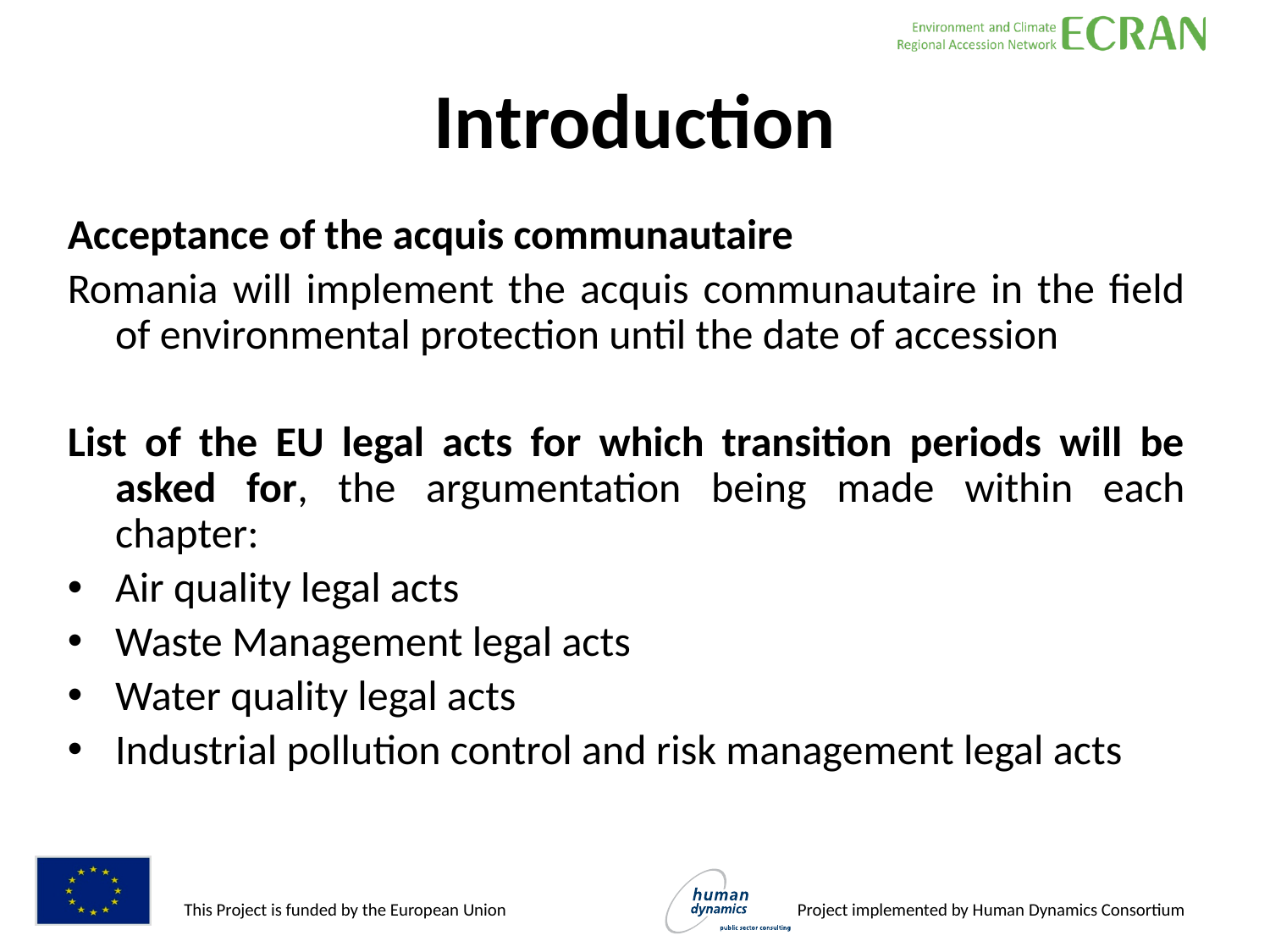

Introduction
Acceptance of the acquis communautaire
Romania will implement the acquis communautaire in the field of environmental protection until the date of accession

List of the EU legal acts for which transition periods will be asked for, the argumentation being made within each chapter:
Air quality legal acts
Waste Management legal acts
Water quality legal acts
Industrial pollution control and risk management legal acts